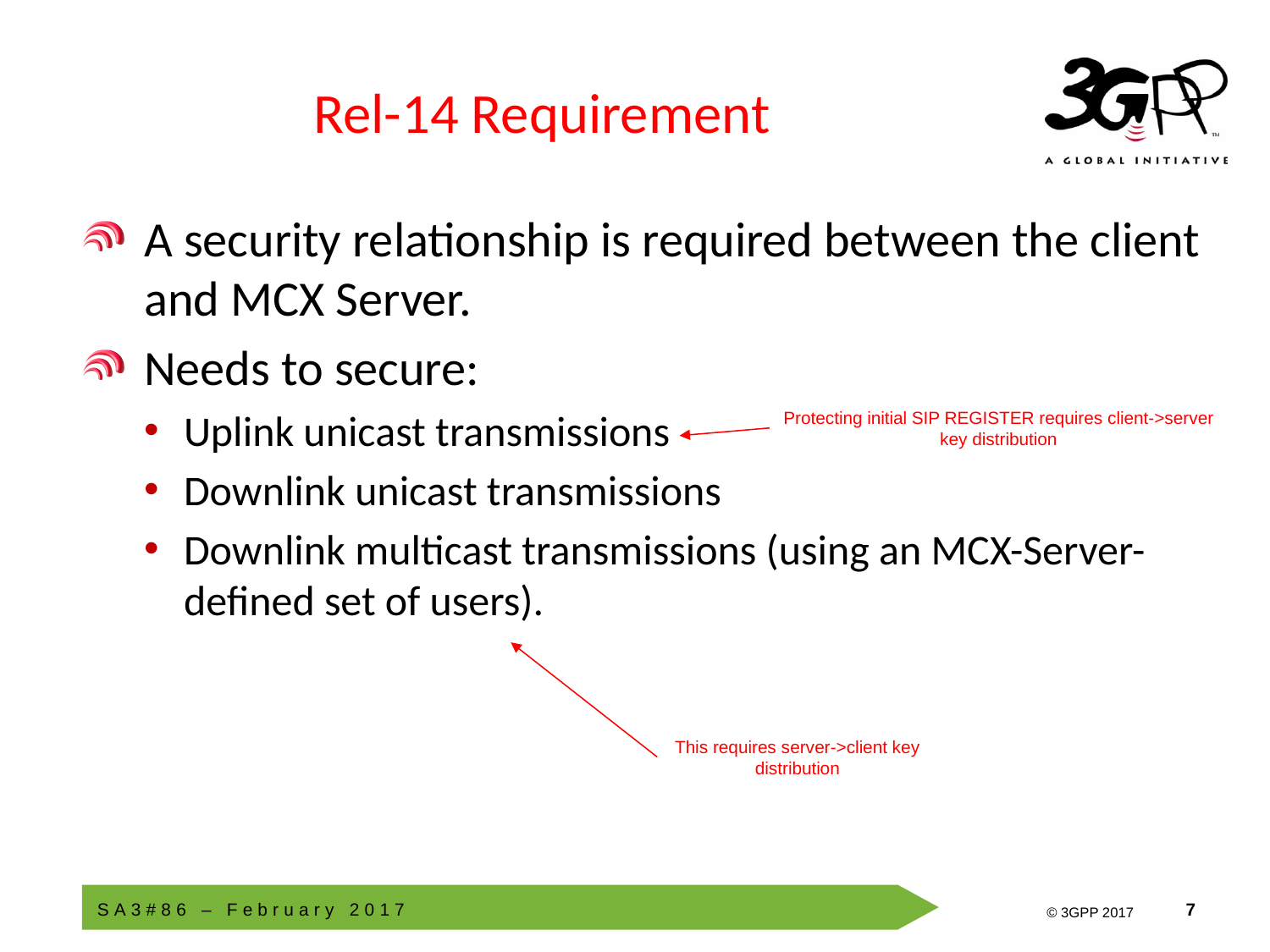

# Rel-14 Requirement
A security relationship is required between the client and MCX Server.
Needs to secure:
Uplink unicast transmissions
Downlink unicast transmissions
Downlink multicast transmissions (using an MCX-Server-defined set of users).

Protecting initial SIP REGISTER requires client->server key distribution
This requires server->client key distribution